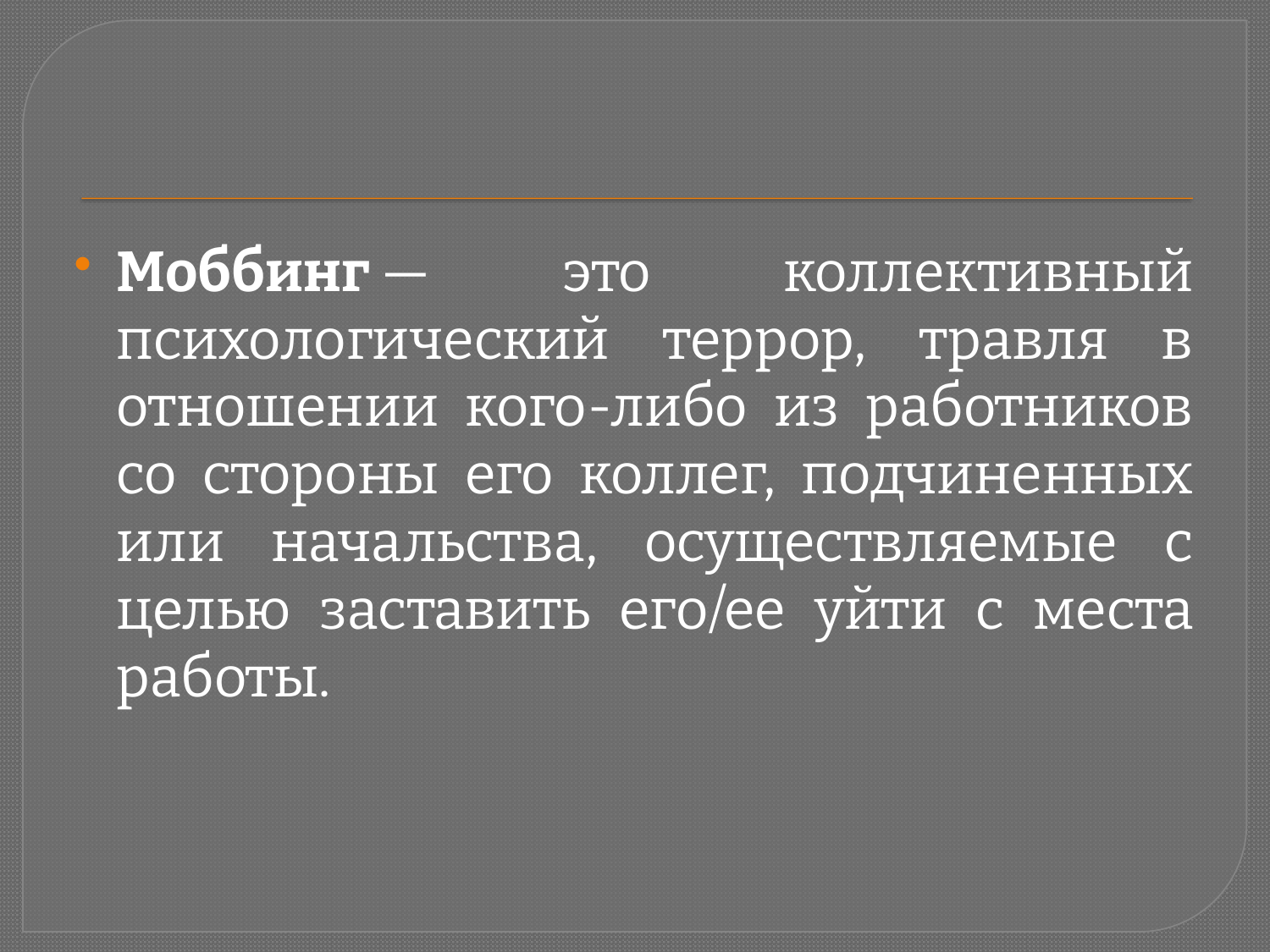

#
Моббинг — это коллективный психологический террор, травля в отношении кого-либо из работников со стороны его коллег, подчиненных или начальства, осуществляемые с целью заставить его/ее уйти с места работы.